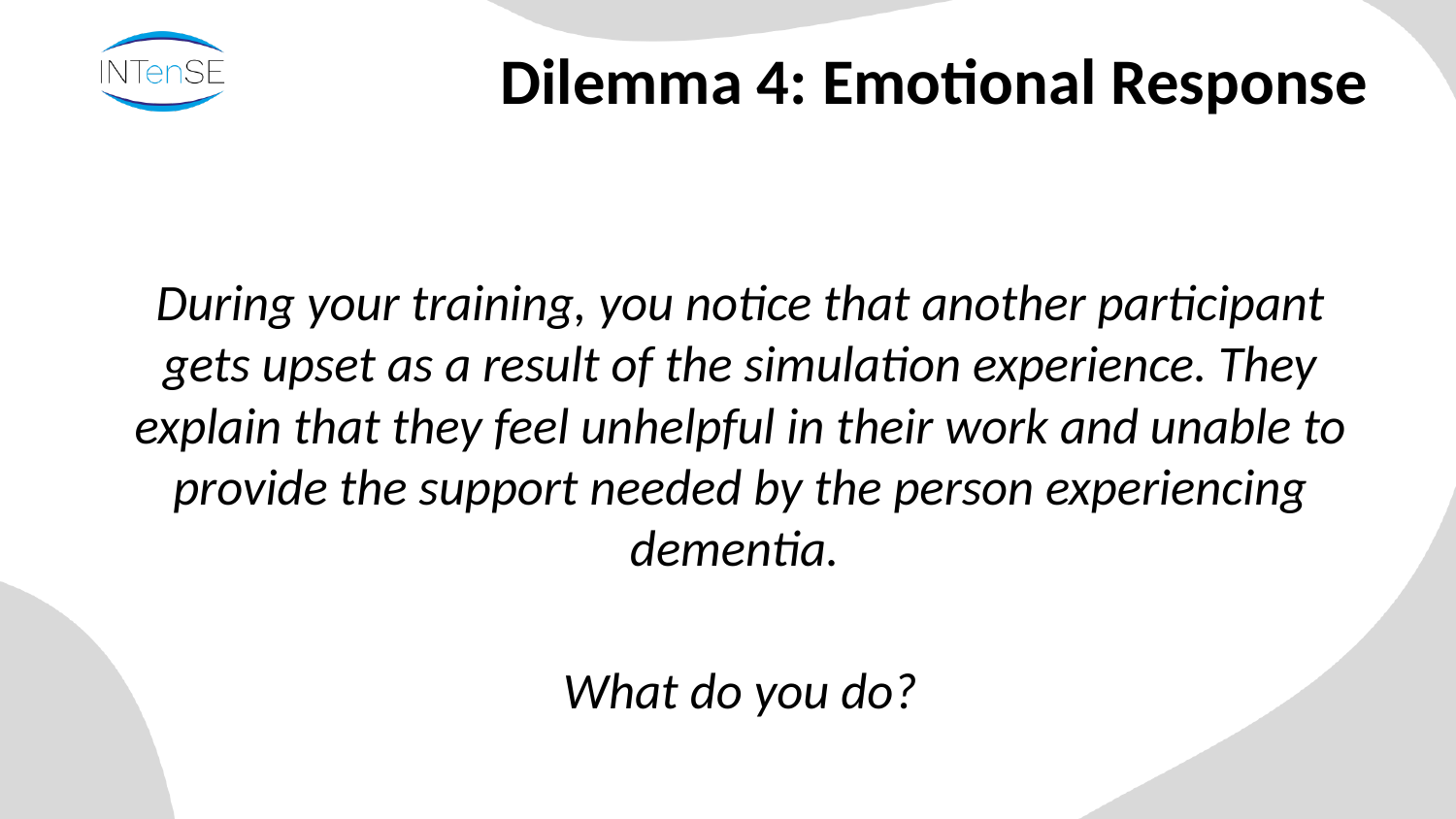

# Dilemma 4: Emotional Response

During your training, you notice that another participant gets upset as a result of the simulation experience. They explain that they feel unhelpful in their work and unable to provide the support needed by the person experiencing dementia.

What do you do?